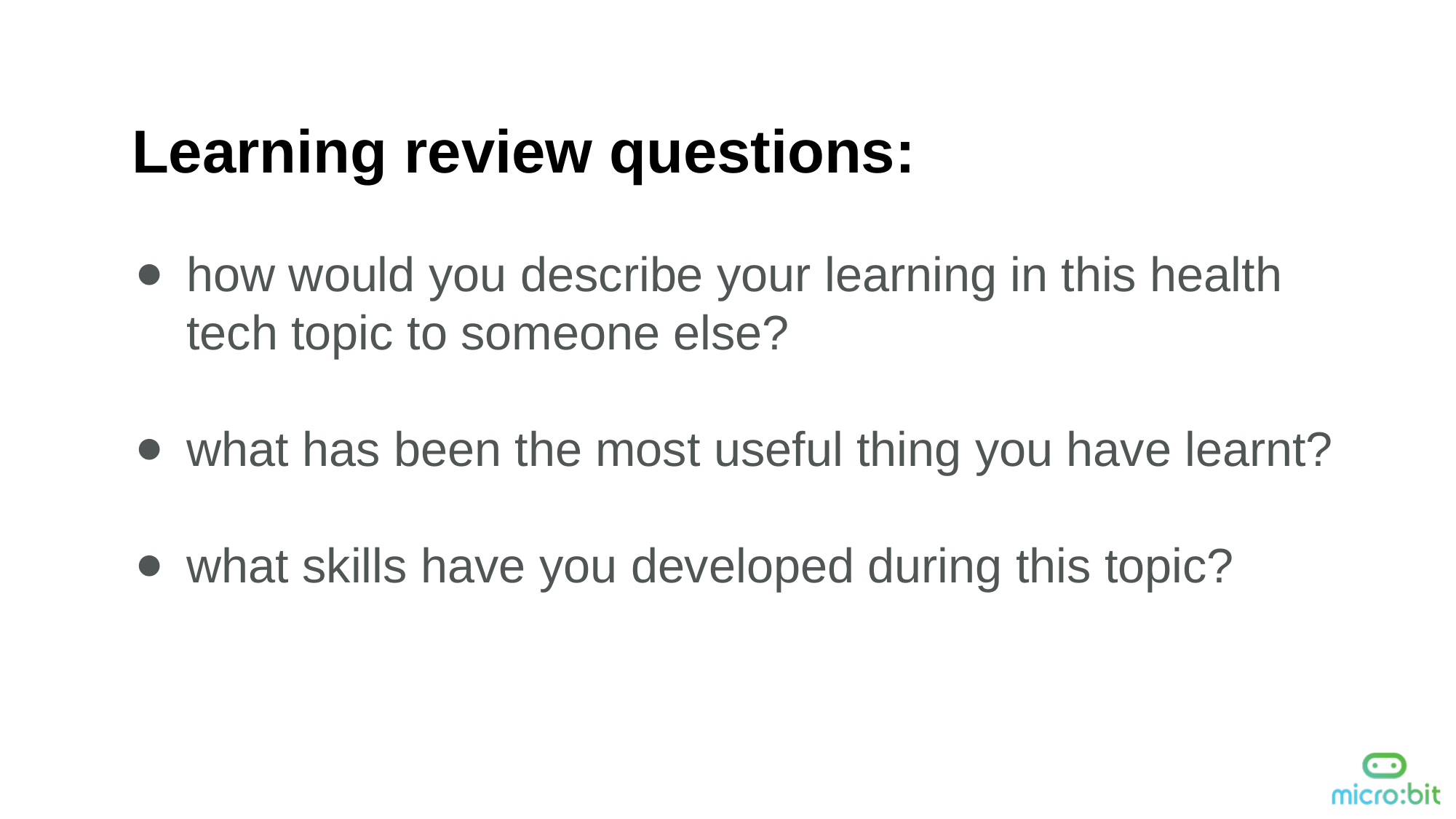

Learning review questions:

how would you describe your learning in this health tech topic to someone else?
what has been the most useful thing you have learnt?
what skills have you developed during this topic?